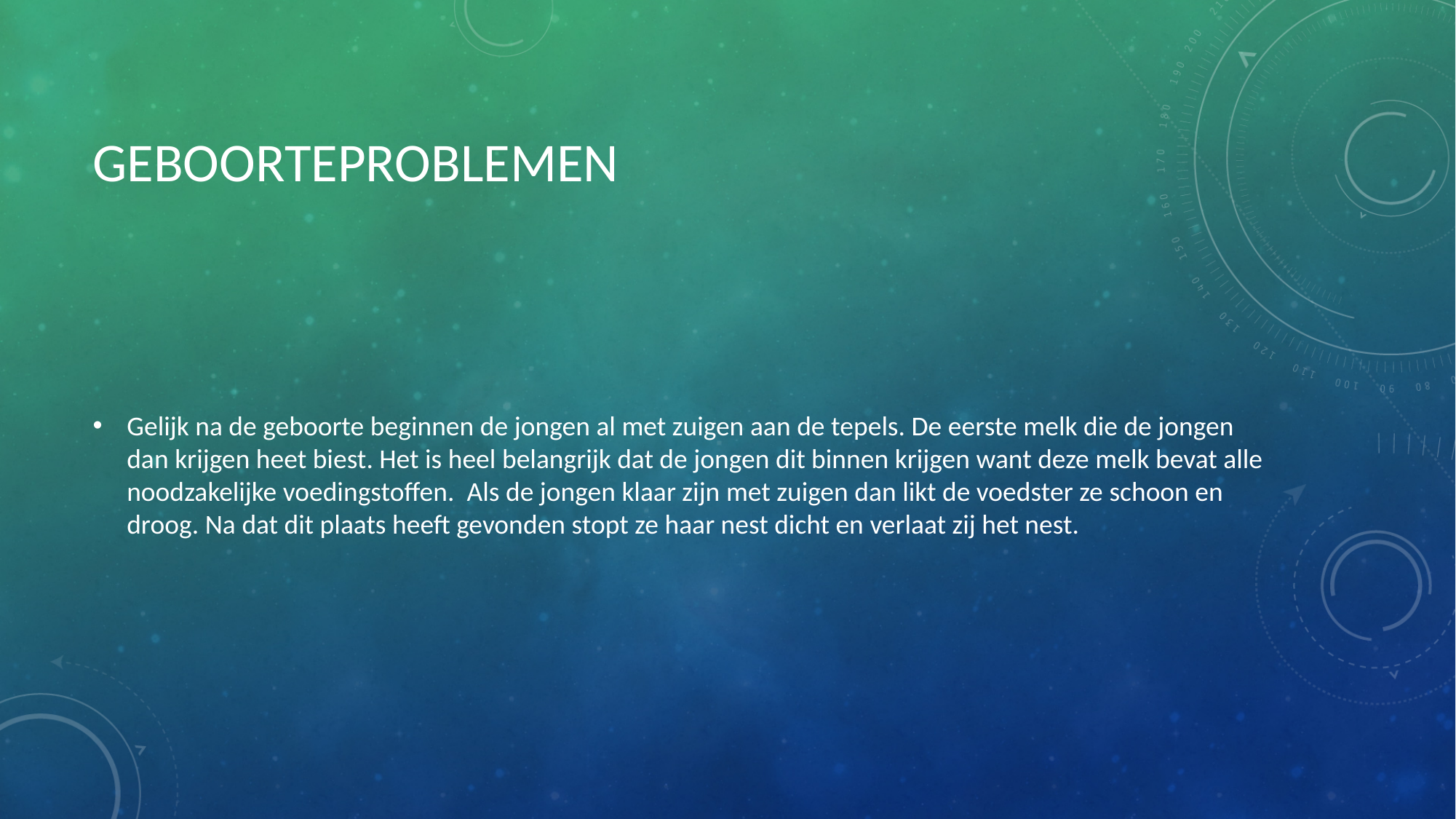

# geboorteproblemen
Gelijk na de geboorte beginnen de jongen al met zuigen aan de tepels. De eerste melk die de jongen dan krijgen heet biest. Het is heel belangrijk dat de jongen dit binnen krijgen want deze melk bevat alle noodzakelijke voedingstoffen.  Als de jongen klaar zijn met zuigen dan likt de voedster ze schoon en droog. Na dat dit plaats heeft gevonden stopt ze haar nest dicht en verlaat zij het nest.